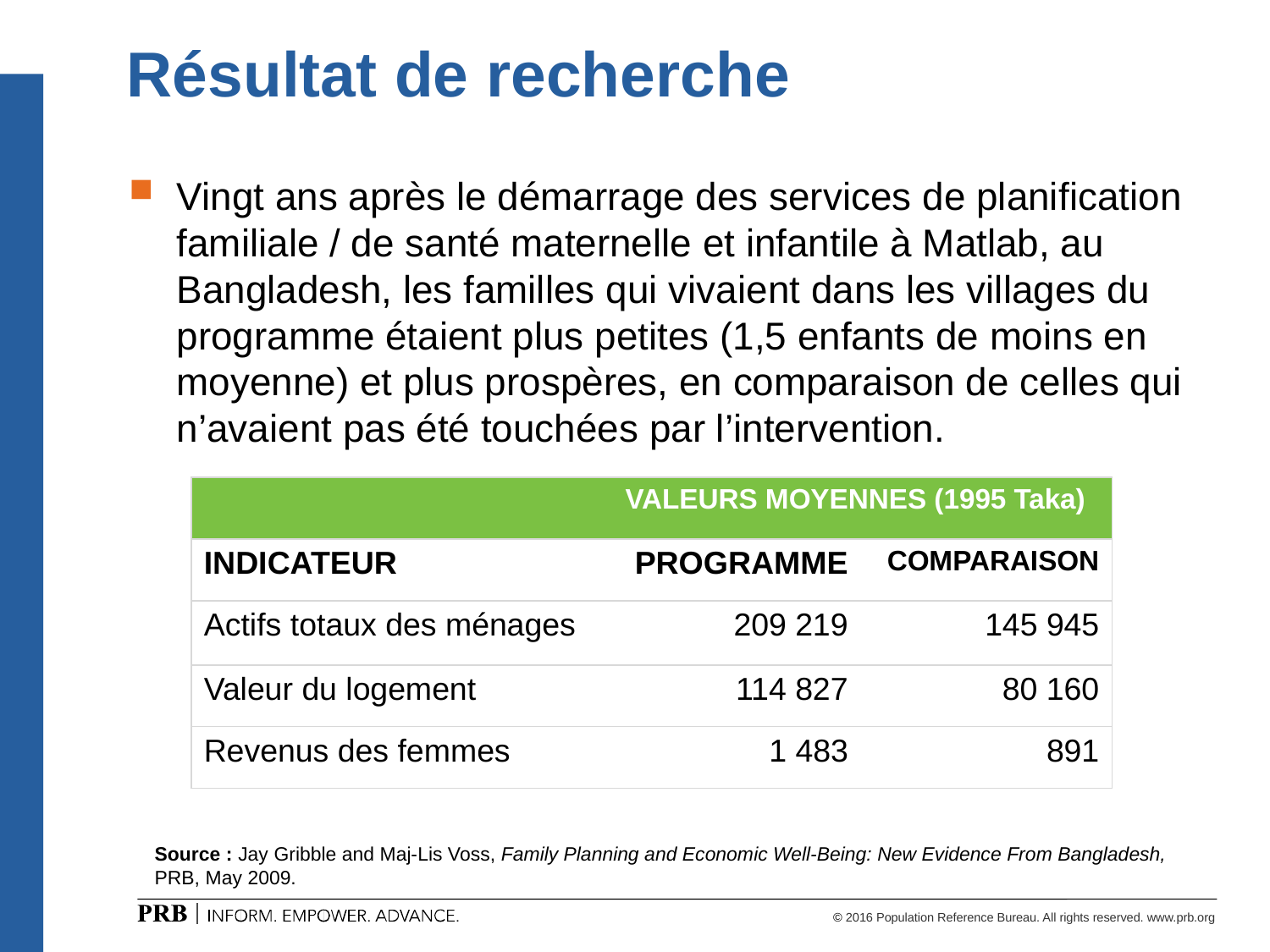

# Résultat de recherche
Vingt ans après le démarrage des services de planification familiale / de santé maternelle et infantile à Matlab, au Bangladesh, les familles qui vivaient dans les villages du programme étaient plus petites (1,5 enfants de moins en moyenne) et plus prospères, en comparaison de celles qui n’avaient pas été touchées par l’intervention.
|  | VALEURS MOYENNES (1995 Taka) |  |
| --- | --- | --- |
| INDICATEUR | PROGRAMME | COMPARAISON |
| Actifs totaux des ménages | 209 219 | 145 945 |
| Valeur du logement | 114 827 | 80 160 |
| Revenus des femmes | 1 483 | 891 |
Source : Jay Gribble and Maj-Lis Voss, Family Planning and Economic Well-Being: New Evidence From Bangladesh, PRB, May 2009.